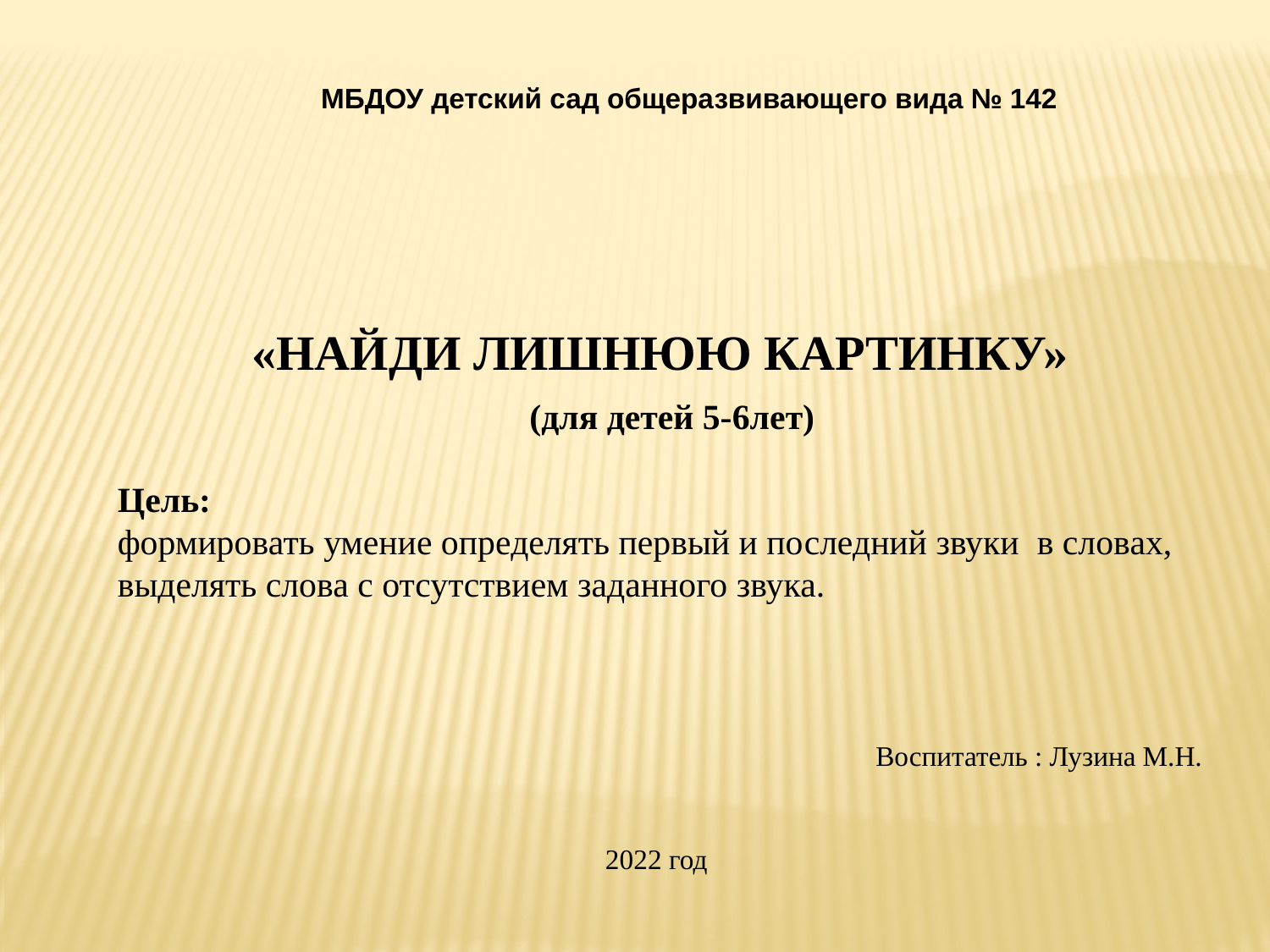

МБДОУ детский сад общеразвивающего вида № 142

«НАЙДИ ЛИШНЮЮ КАРТИНКУ»
  (для детей 5-6лет)

Цель:
формировать умение определять первый и последний звуки  в словах, выделять слова с отсутствием заданного звука.

                                                                                                                                      Воспитатель : Лузина М.Н.

2022 год